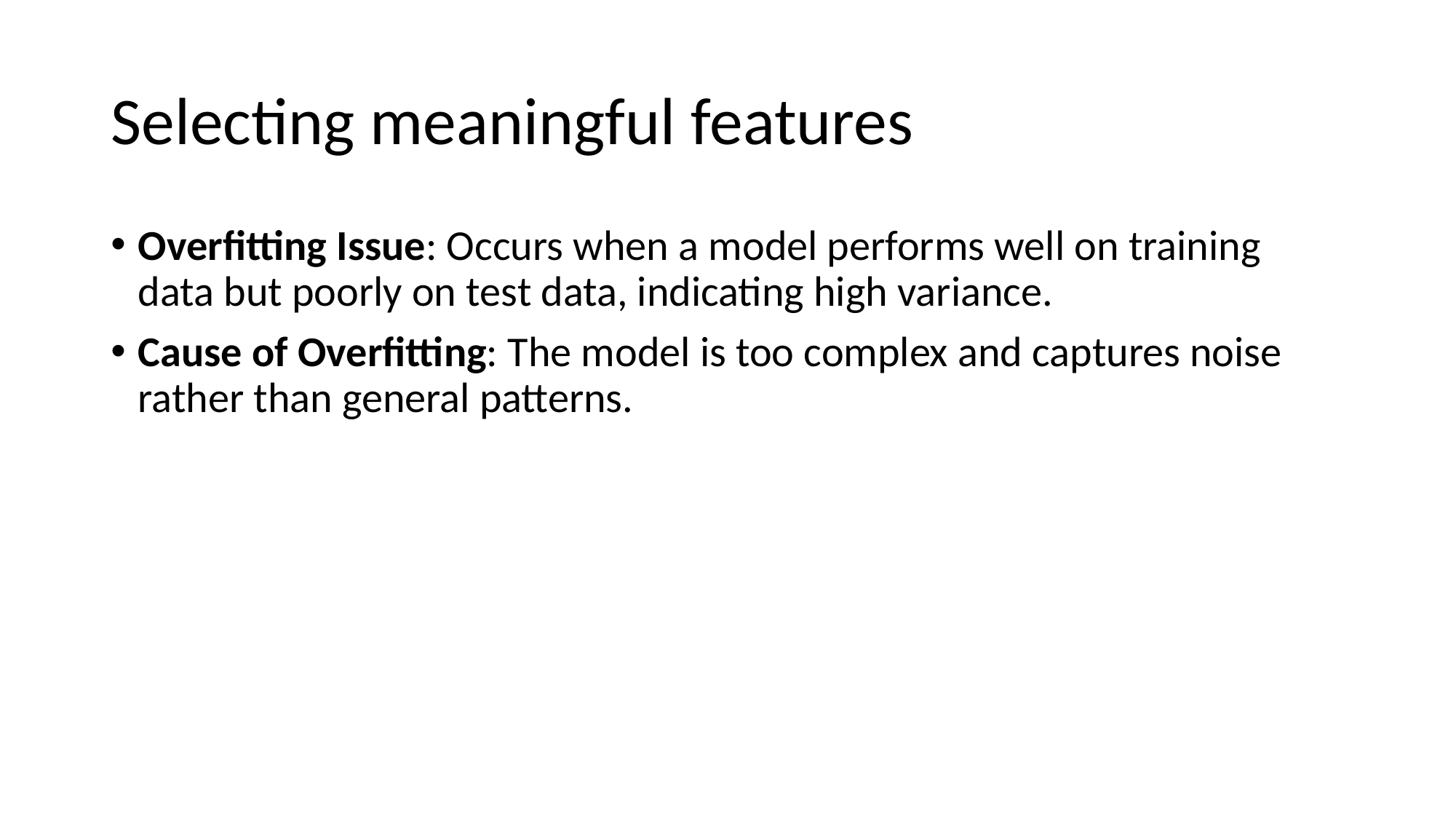

# Selecting meaningful features
Overfitting Issue: Occurs when a model performs well on training data but poorly on test data, indicating high variance.
Cause of Overfitting: The model is too complex and captures noise rather than general patterns.